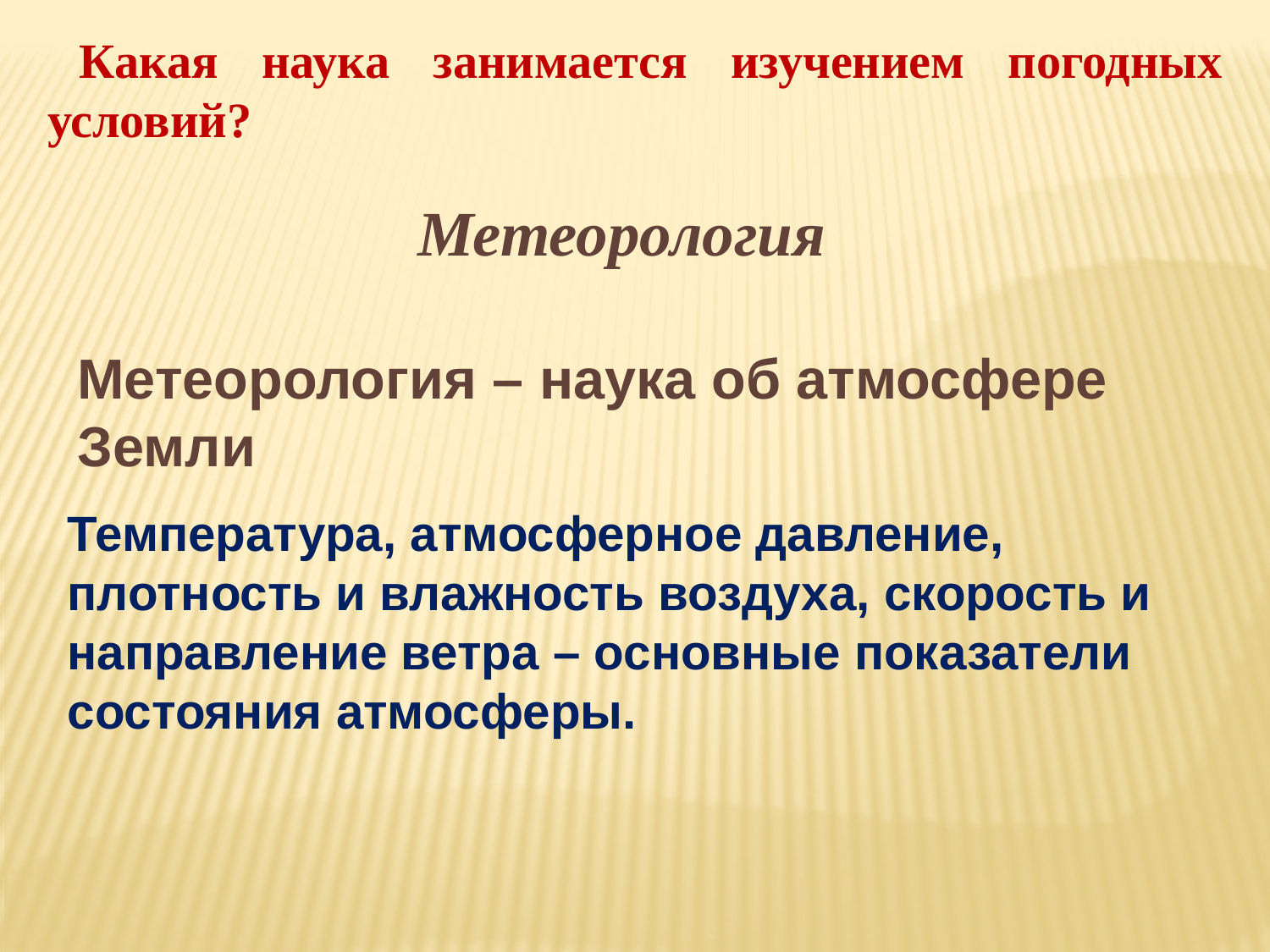

Какая наука занимается изучением погодных условий?
Метеорология
Метеорология – наука об атмосфере Земли
Температура, атмосферное давление, плотность и влажность воздуха, скорость и направление ветра – основные показатели состояния атмосферы.